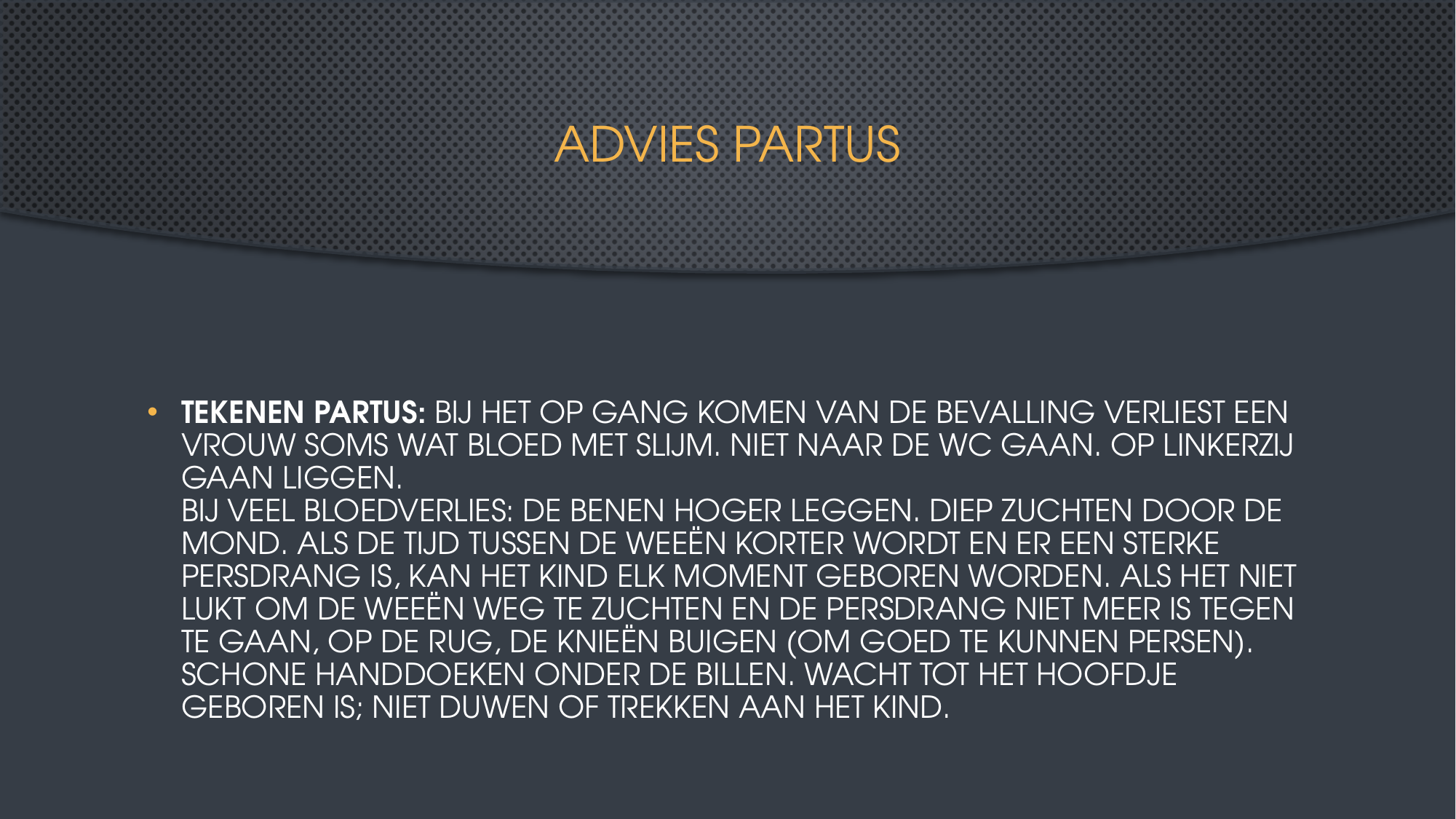

# Advies partus

Tekenen partus: bij het op gang komen van de bevalling verliest een vrouw soms wat bloed met slijm. Niet naar de wc gaan. Op linkerzij gaan liggen.
Bij veel bloedverlies: de benen hoger leggen. Diep zuchten door de mond. Als de tijd tussen de weeën korter wordt en er een sterke persdrang is, kan het kind elk moment geboren worden. Als het niet lukt om de weeën weg te zuchten en de persdrang niet meer is tegen te gaan, op de rug, de knieën buigen (om goed te kunnen persen). Schone handdoeken onder de billen. Wacht tot het hoofdje geboren is; niet duwen of trekken aan het kind.